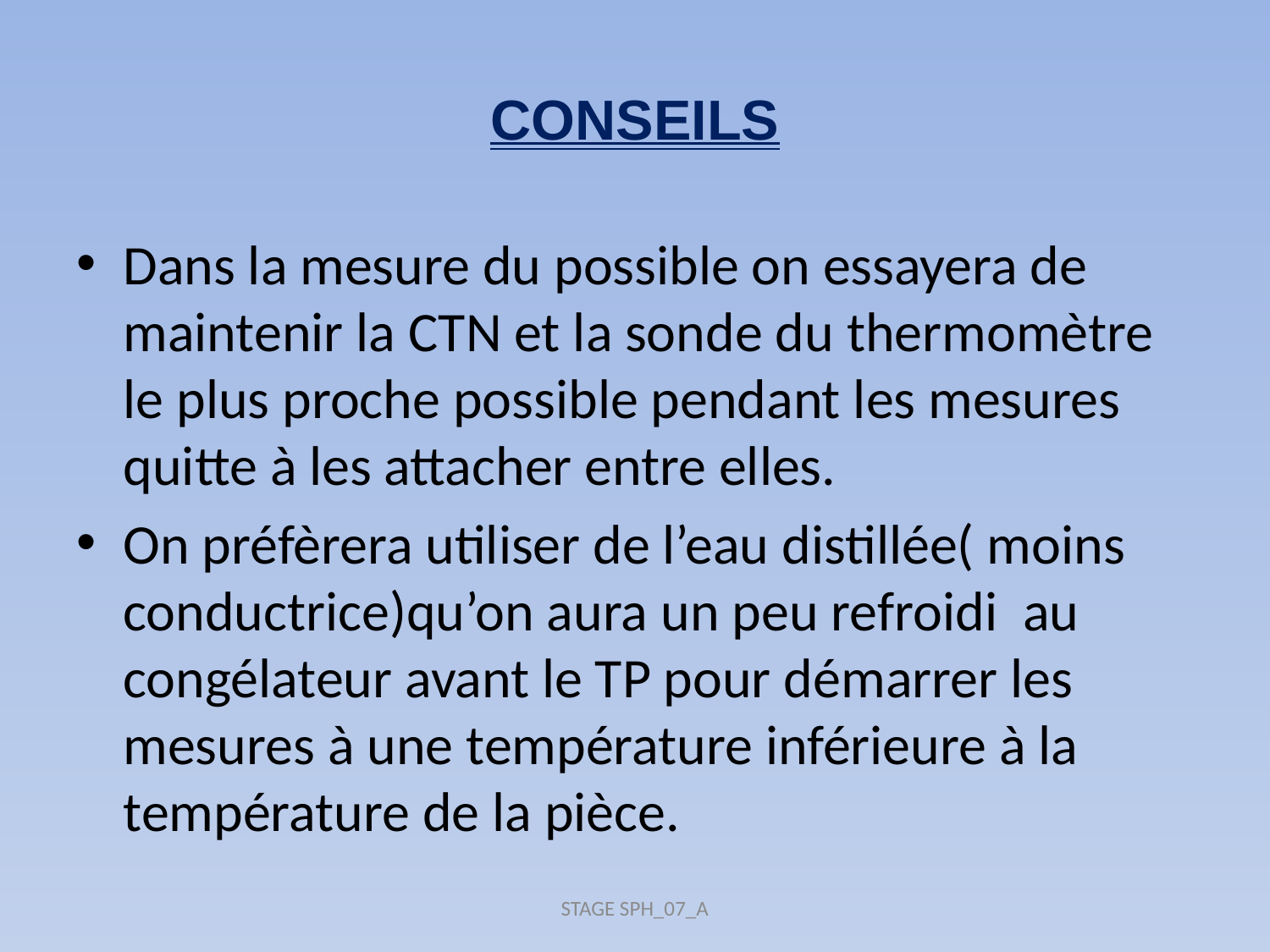

# CONSEILS
Dans la mesure du possible on essayera de maintenir la CTN et la sonde du thermomètre le plus proche possible pendant les mesures quitte à les attacher entre elles.
On préfèrera utiliser de l’eau distillée( moins conductrice)qu’on aura un peu refroidi  au congélateur avant le TP pour démarrer les mesures à une température inférieure à la température de la pièce.

STAGE SPH_07_A